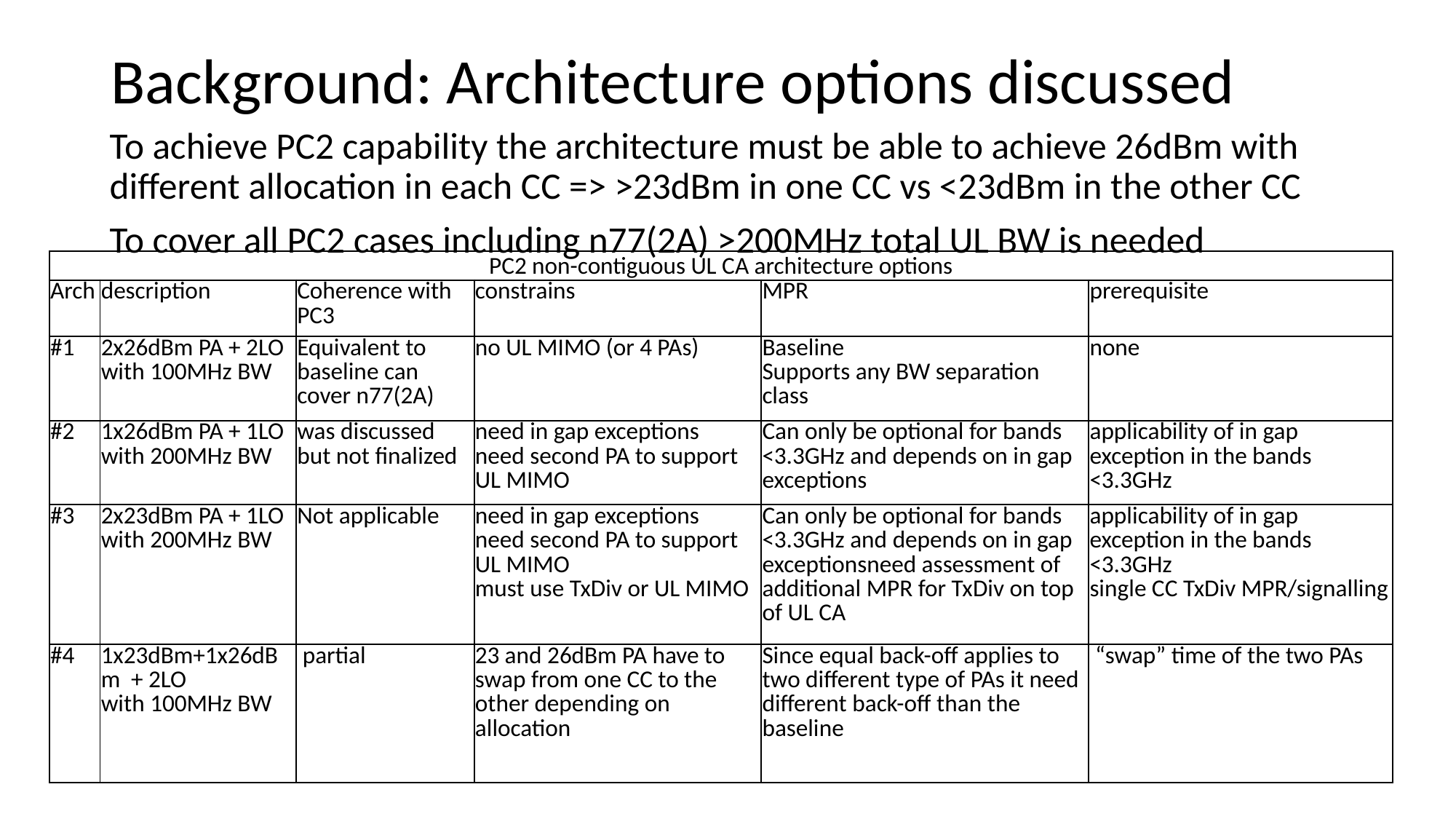

# Background: Architecture options discussed
To achieve PC2 capability the architecture must be able to achieve 26dBm with different allocation in each CC => >23dBm in one CC vs <23dBm in the other CC
To cover all PC2 cases including n77(2A) >200MHz total UL BW is needed

| PC2 non-contiguous UL CA architecture options |  |  |  |  |  |
| --- | --- | --- | --- | --- | --- |
| Arch | description | Coherence with PC3 | constrains | MPR | prerequisite |
| #1 | 2x26dBm PA + 2LO with 100MHz BW | Equivalent to baseline can cover n77(2A) | no UL MIMO (or 4 PAs) | Baseline Supports any BW separation class | none |
| #2 | 1x26dBm PA + 1LO with 200MHz BW | was discussed but not finalized | need in gap exceptions need second PA to support UL MIMO | Can only be optional for bands <3.3GHz and depends on in gap exceptions | applicability of in gap exception in the bands <3.3GHz |
| #3 | 2x23dBm PA + 1LO with 200MHz BW | Not applicable | need in gap exceptions need second PA to support UL MIMO must use TxDiv or UL MIMO | Can only be optional for bands <3.3GHz and depends on in gap exceptionsneed assessment of additional MPR for TxDiv on top of UL CA | applicability of in gap exception in the bands <3.3GHz single CC TxDiv MPR/signalling |
| #4 | 1x23dBm+1x26dBm + 2LO with 100MHz BW | partial | 23 and 26dBm PA have to swap from one CC to the other depending on allocation | Since equal back-off applies to two different type of PAs it need different back-off than the baseline | “swap” time of the two PAs |